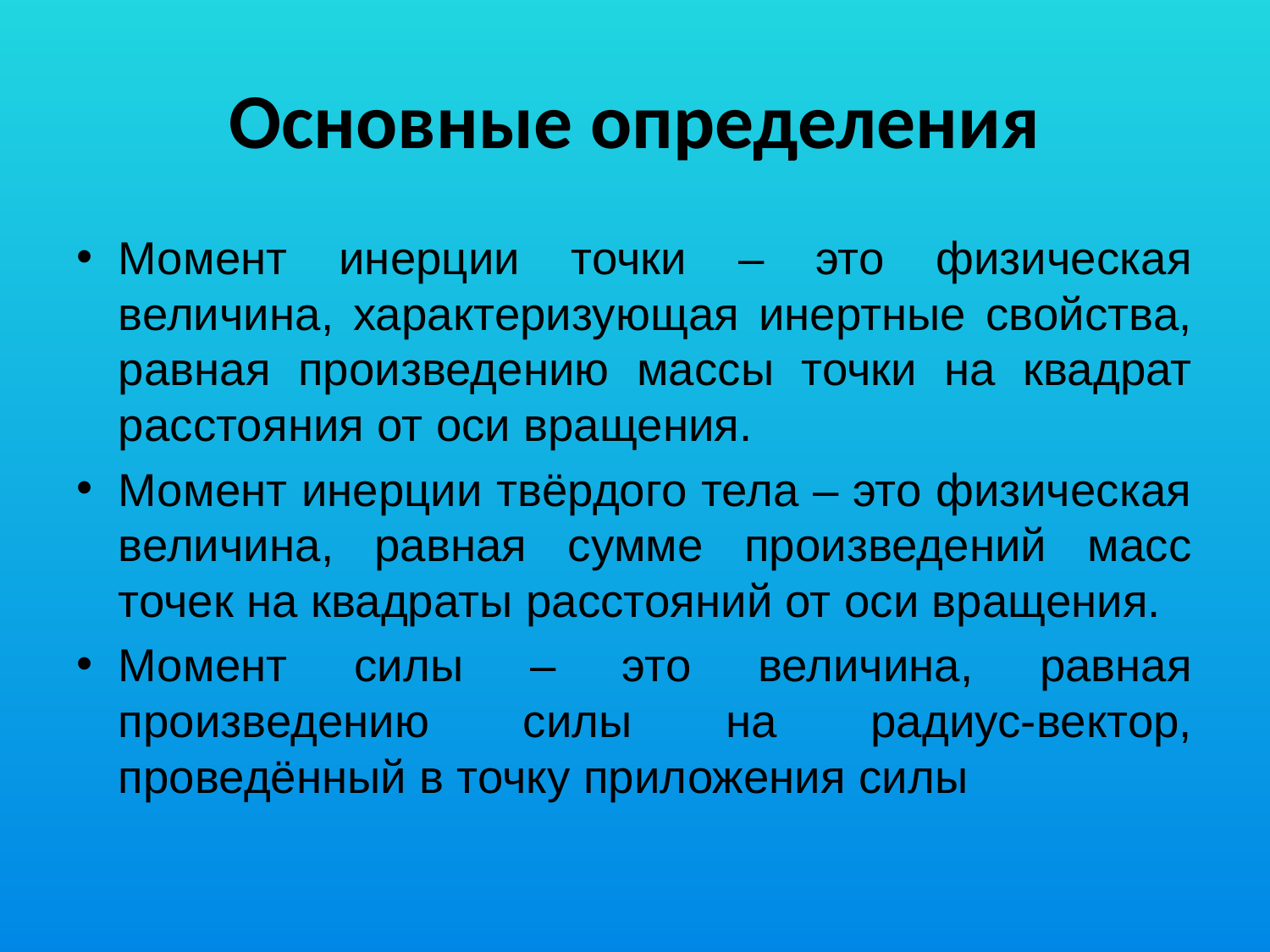

# Основные определения
Момент инерции точки – это физическая величина, характеризующая инертные свойства, равная произведению массы точки на квадрат расстояния от оси вращения.
Момент инерции твёрдого тела – это физическая величина, равная сумме произведений масс точек на квадраты расстояний от оси вращения.
Момент силы – это величина, равная произведению силы на радиус-вектор, проведённый в точку приложения силы